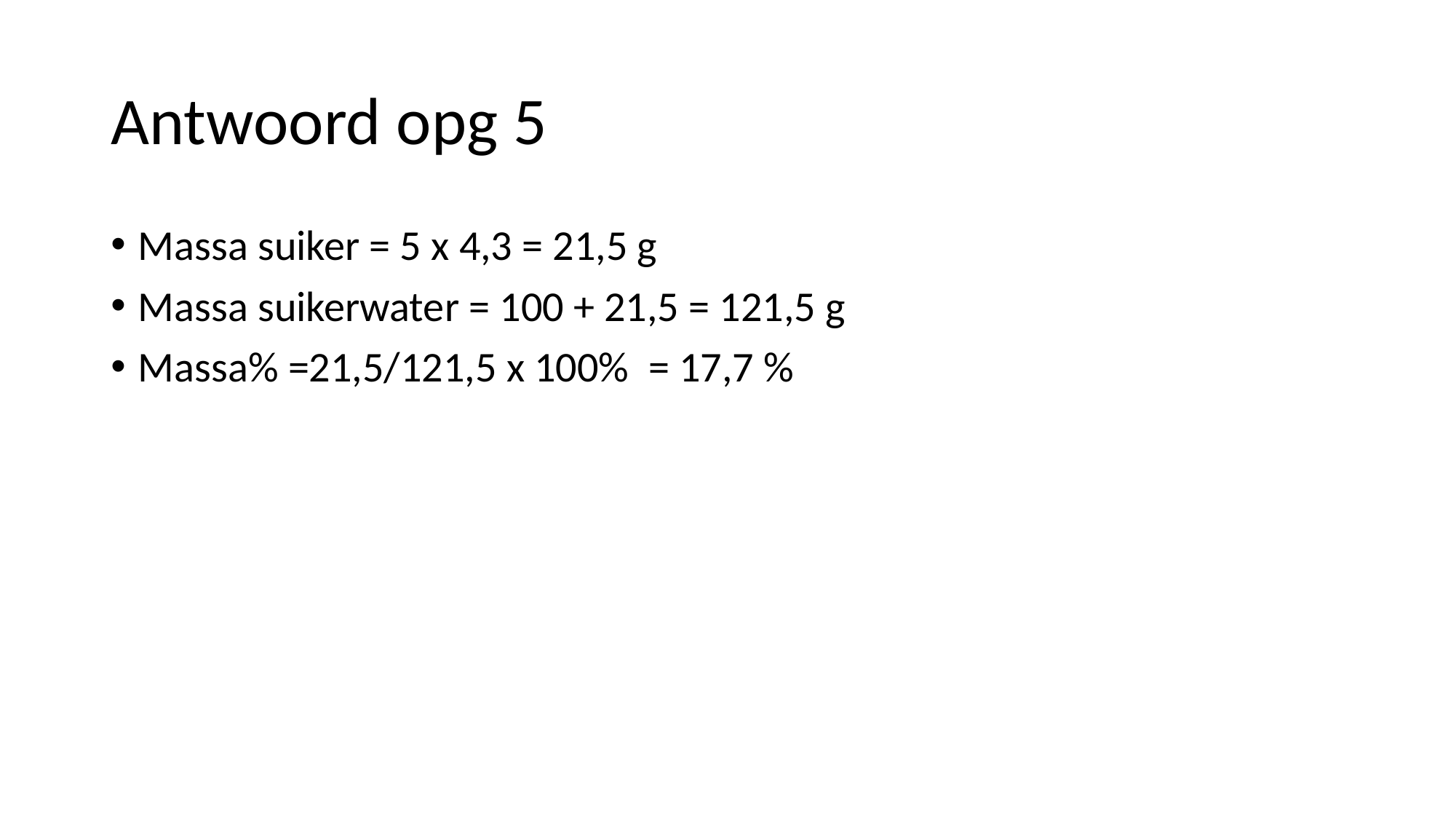

# Antwoord opg 5
Massa suiker = 5 x 4,3 = 21,5 g
Massa suikerwater = 100 + 21,5 = 121,5 g
Massa% =21,5/121,5 x 100%  = 17,7 %